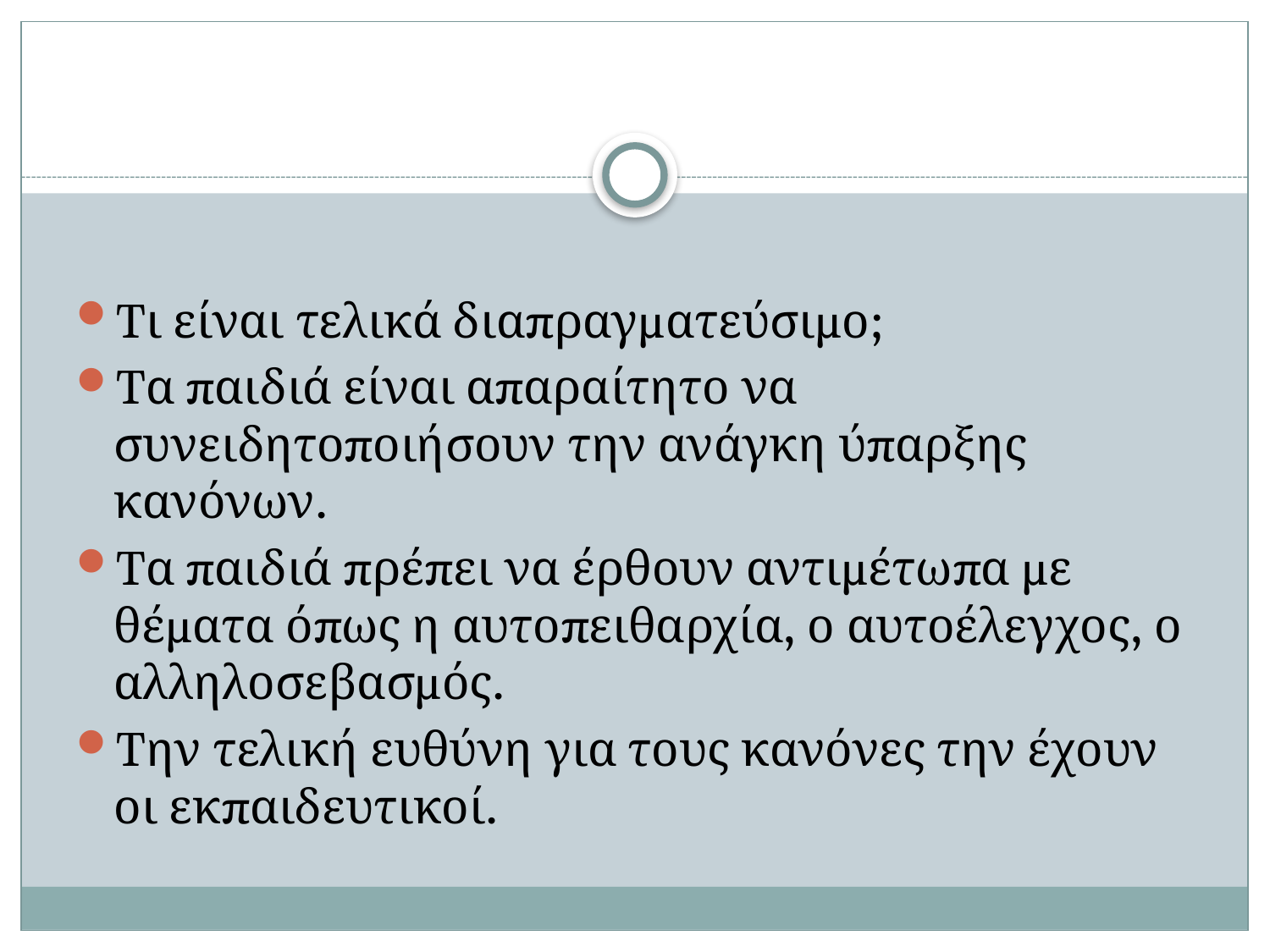

Τι είναι τελικά διαπραγματεύσιμο;
Τα παιδιά είναι απαραίτητο να συνειδητοποιήσουν την ανάγκη ύπαρξης κανόνων.
Τα παιδιά πρέπει να έρθουν αντιμέτωπα με θέματα όπως η αυτοπειθαρχία, ο αυτοέλεγχος, ο αλληλοσεβασμός.
Την τελική ευθύνη για τους κανόνες την έχουν οι εκπαιδευτικοί.